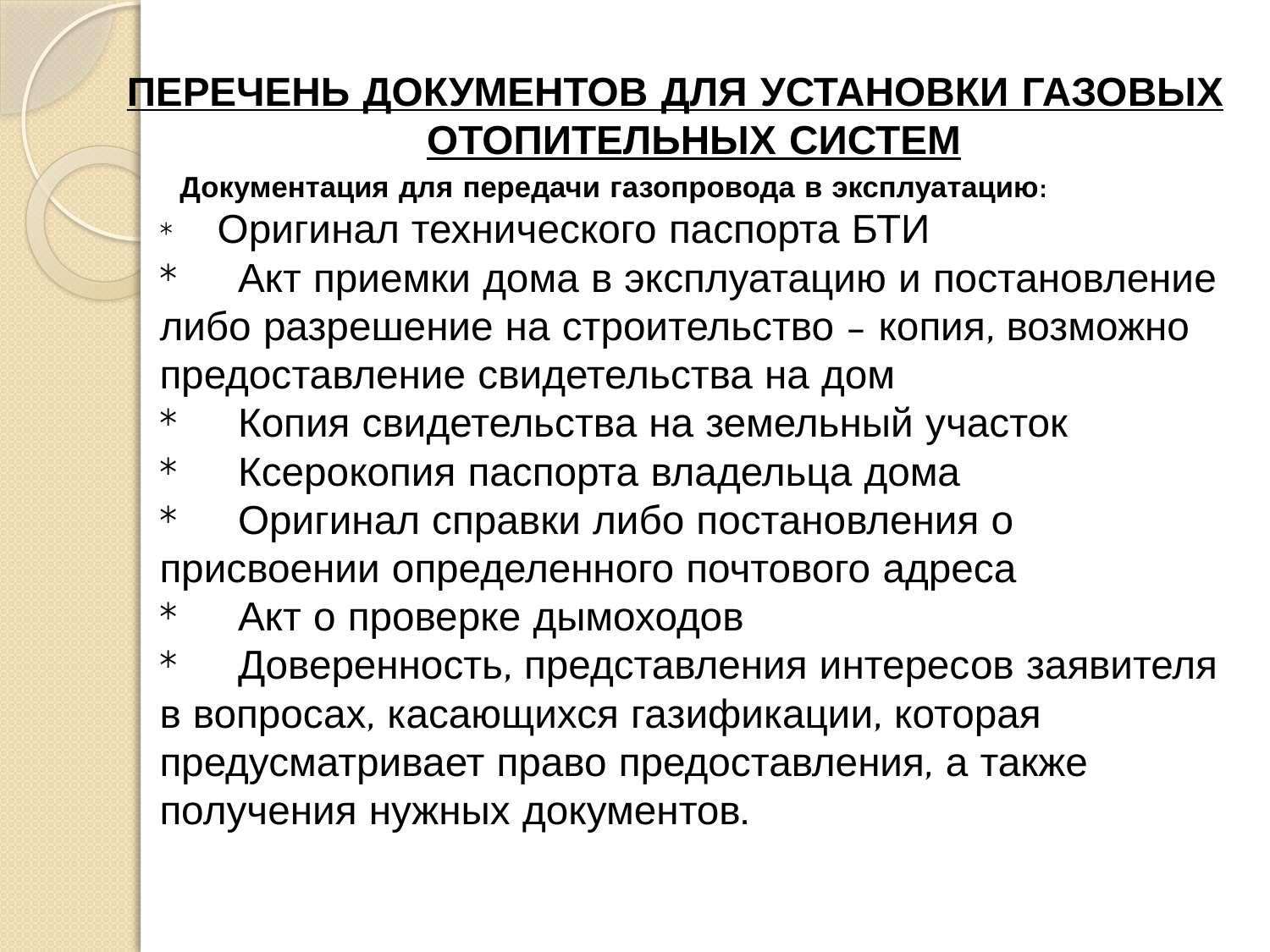

ПЕРЕЧЕНЬ ДОКУМЕНТОВ ДЛЯ УСТАНОВКИ ГАЗОВЫХ ОТОПИТЕЛЬНЫХ СИСТЕМ
      Документация для передачи газопровода в эксплуатацию:
*     Оригинал технического паспорта БТИ 
*     Акт приемки дома в эксплуатацию и постановление либо разрешение на строительство – копия, возможно предоставление свидетельства на дом
*     Копия свидетельства на земельный участок
*     Ксерокопия паспорта владельца дома
*     Оригинал справки либо постановления о присвоении определенного почтового адреса
*     Акт о проверке дымоходов
*     Доверенность, представления интересов заявителя в вопросах, касающихся газификации, которая предусматривает право предоставления, а также получения нужных документов.